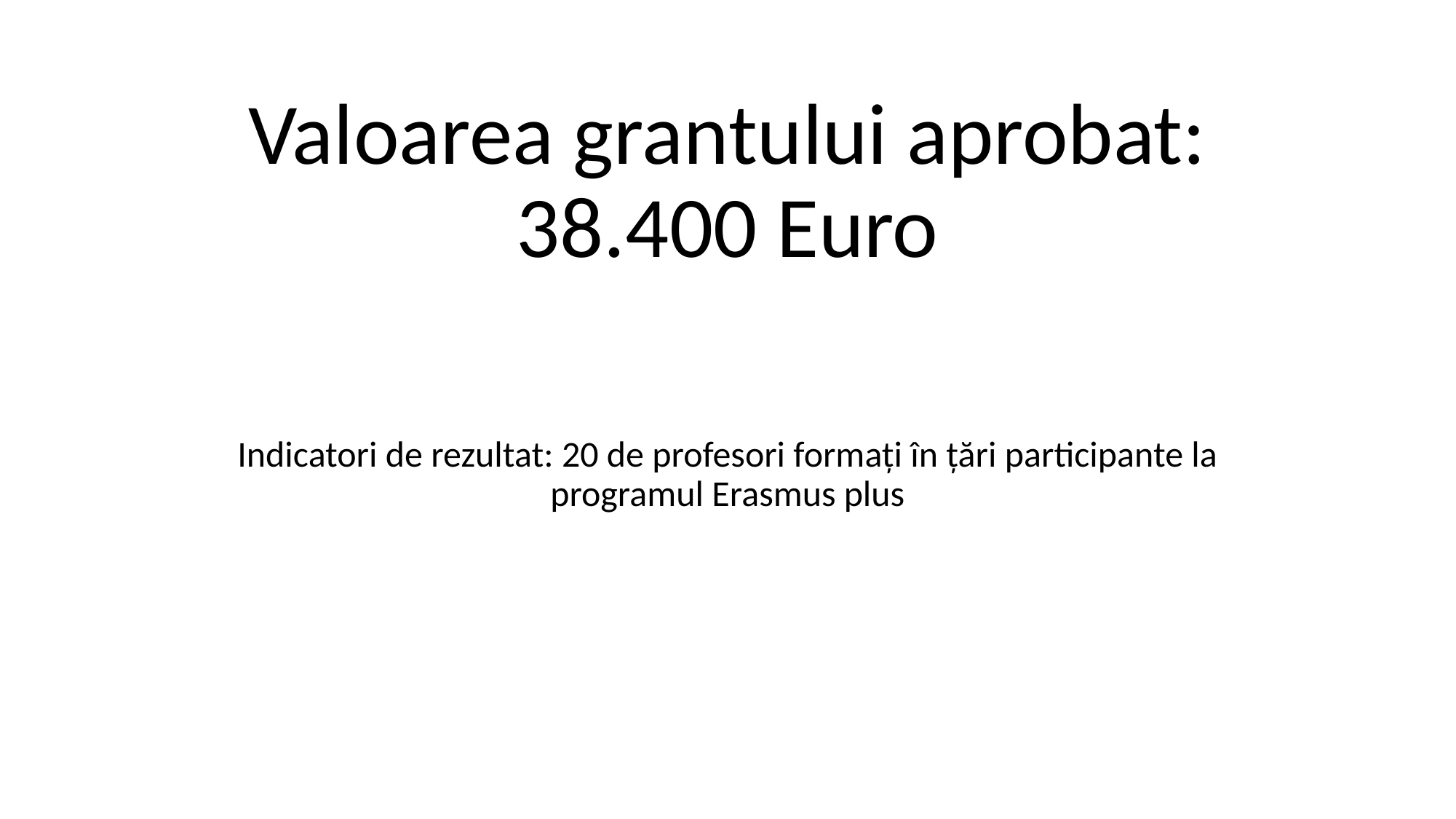

# Valoarea grantului aprobat: 38.400 Euro
Indicatori de rezultat: 20 de profesori formați în țări participante la programul Erasmus plus